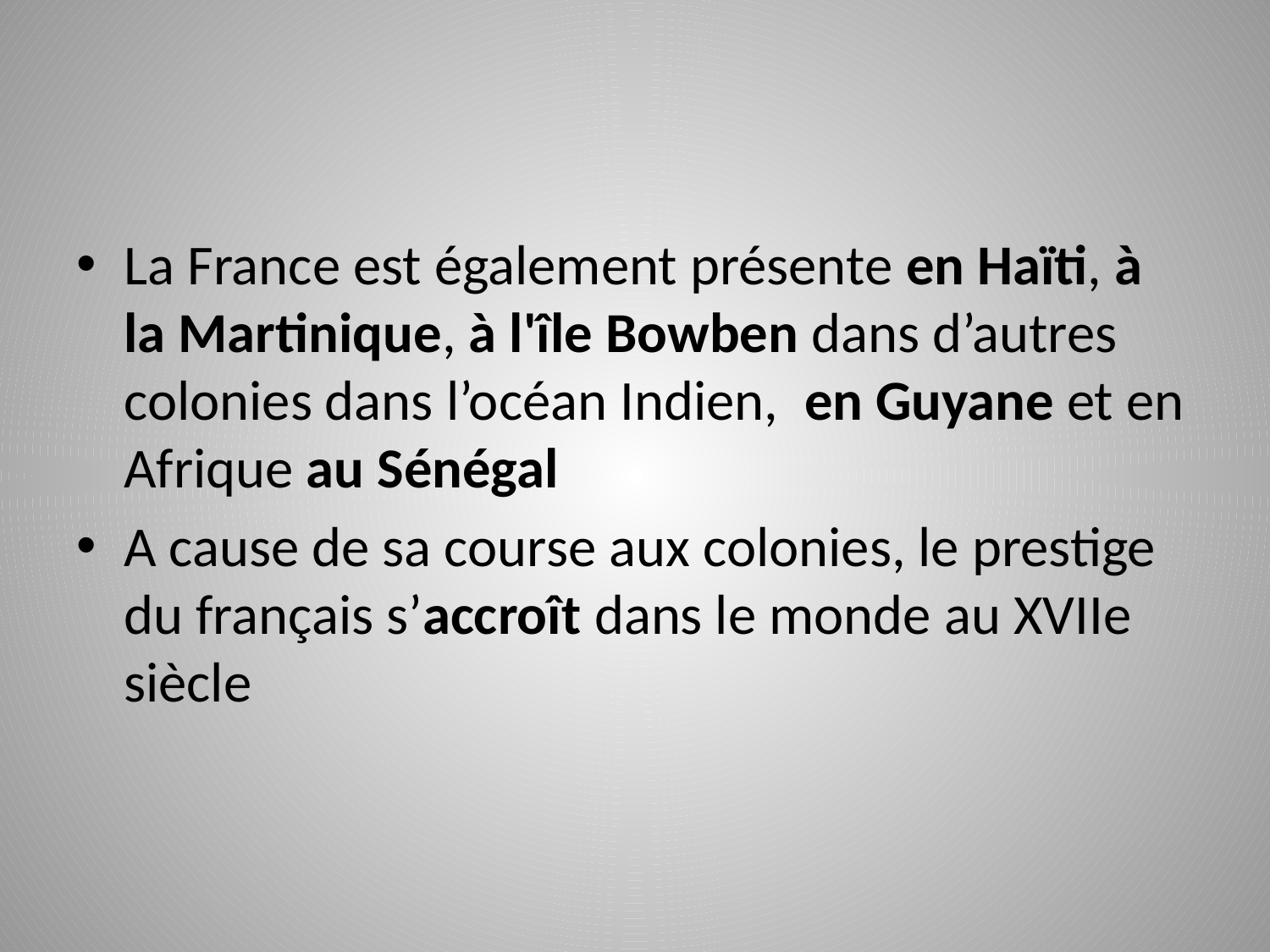

#
La France est également présente en Haïti, à la Martinique, à l'île Bowben dans d’autres colonies dans l’océan Indien,  en Guyane et en Afrique au Sénégal
A cause de sa course aux colonies, le prestige du français s’accroît dans le monde au XVIIe siècle